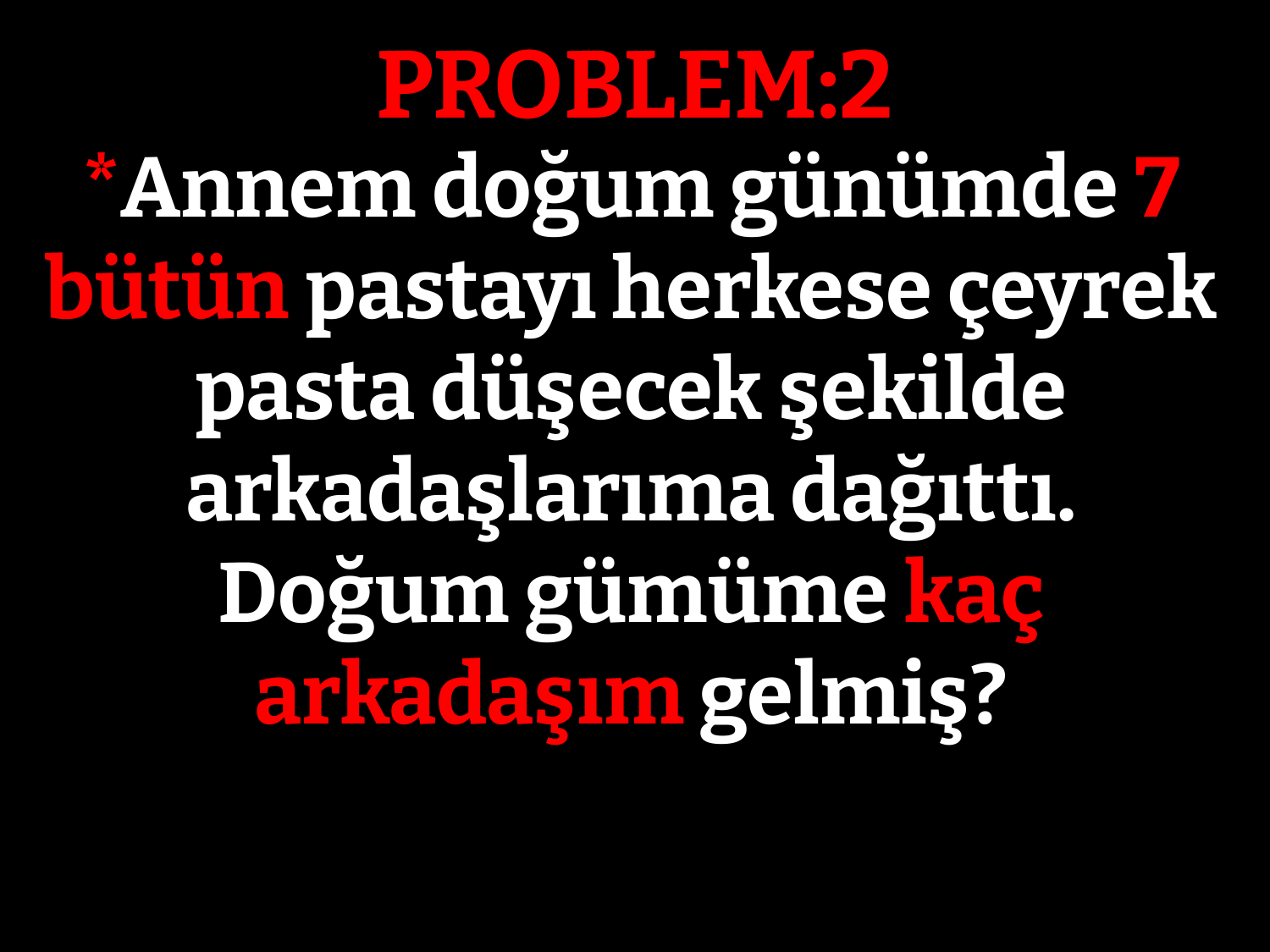

PROBLEM:2
*Annem doğum günümde 7 bütün pastayı herkese çeyrek pasta düşecek şekilde arkadaşlarıma dağıttı.
Doğum gümüme kaç arkadaşım gelmiş?